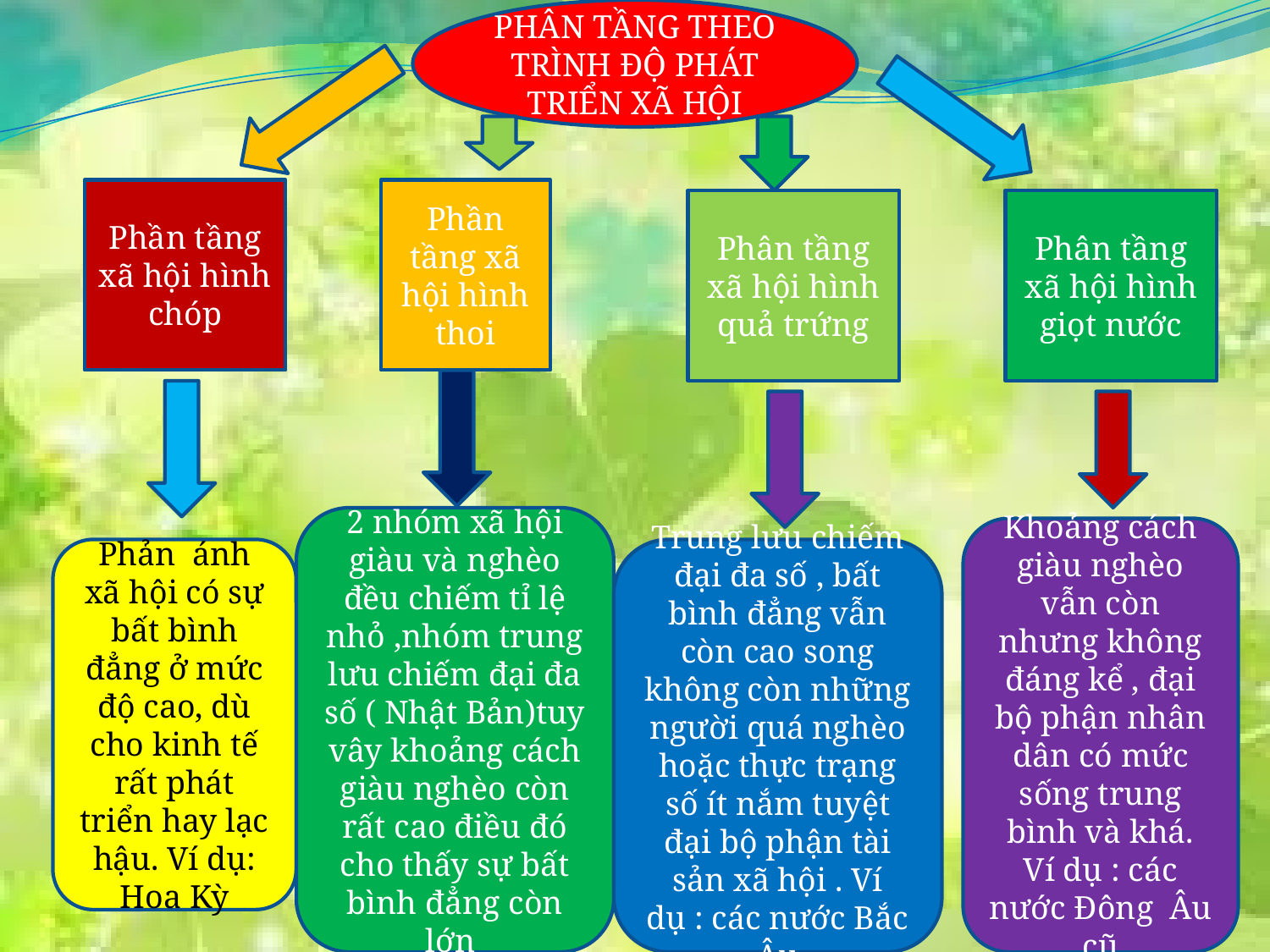

PHÂN TẦNG THEO TRÌNH ĐỘ PHÁT TRIỂN XÃ HỘI

Phần tầng xã hội hình chóp
Phần tầng xã hội hình thoi
Phân tầng xã hội hình quả trứng
Phân tầng xã hội hình giọt nước

2 nhóm xã hội giàu và nghèo đều chiếm tỉ lệ nhỏ ,nhóm trung lưu chiếm đại đa số ( Nhật Bản)tuy vây khoảng cách giàu nghèo còn rất cao điều đó cho thấy sự bất bình đẳng còn lớn
Khoảng cách giàu nghèo vẫn còn nhưng không đáng kể , đại bộ phận nhân dân có mức sống trung bình và khá. Ví dụ : các nước Đông  Âu cũ
Phản  ánh xã hội có sự bất bình đẳng ở mức độ cao, dù cho kinh tế rất phát triển hay lạc hậu. Ví dụ: Hoa Kỳ
Trung lưu chiếm đại đa số , bất bình đẳng vẫn còn cao song không còn những người quá nghèo hoặc thực trạng số ít nắm tuyệt đại bộ phận tài sản xã hội . Ví dụ : các nước Bắc Âu